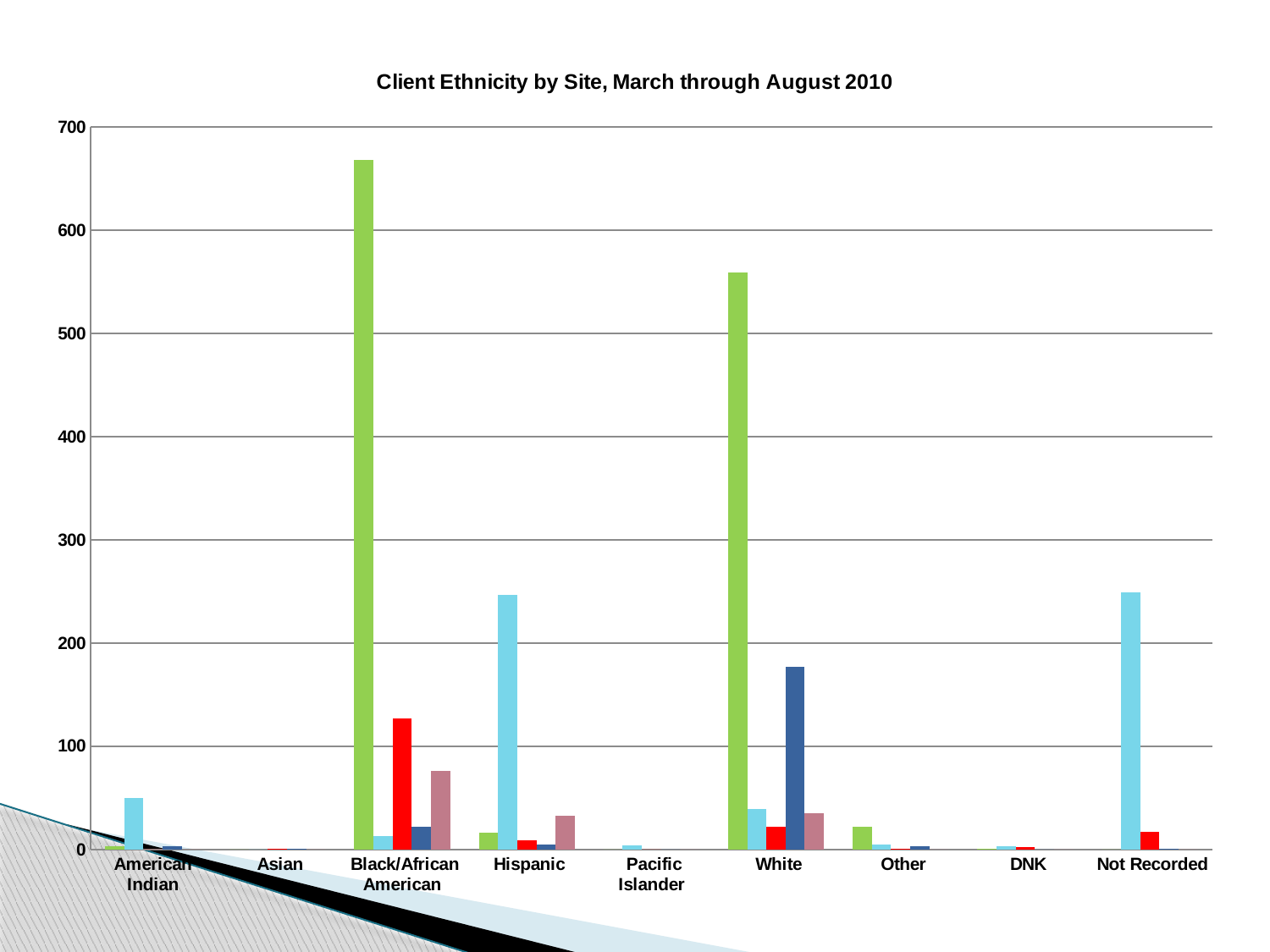

### Chart: Client Ethnicity by Site, March through August 2010

| Category |  |  |  |  |  |
|---|---|---|---|---|---|
| American Indian | 3.0 | 50.0 | 0.0 | 3.0 | 0.0 |
|  Asian | 0.0 | 0.0 | 1.0 | 1.0 | 0.0 |
|  Black/African American | 668.0 | 13.0 | 127.0 | 22.0 | 76.0 |
|  Hispanic | 16.0 | 247.0 | 9.0 | 5.0 | 33.0 |
|  Pacific Islander | 0.0 | 4.0 | 0.0 | 0.0 | 0.0 |
|  White | 559.0 | 39.0 | 22.0 | 177.0 | 35.0 |
|  Other | 22.0 | 5.0 | 1.0 | 3.0 | 0.0 |
|  DNK | 1.0 | 3.0 | 2.0 | 0.0 | 0.0 |
|  Not Recorded | 0.0 | 249.0 | 17.0 | 1.0 | 0.0 |